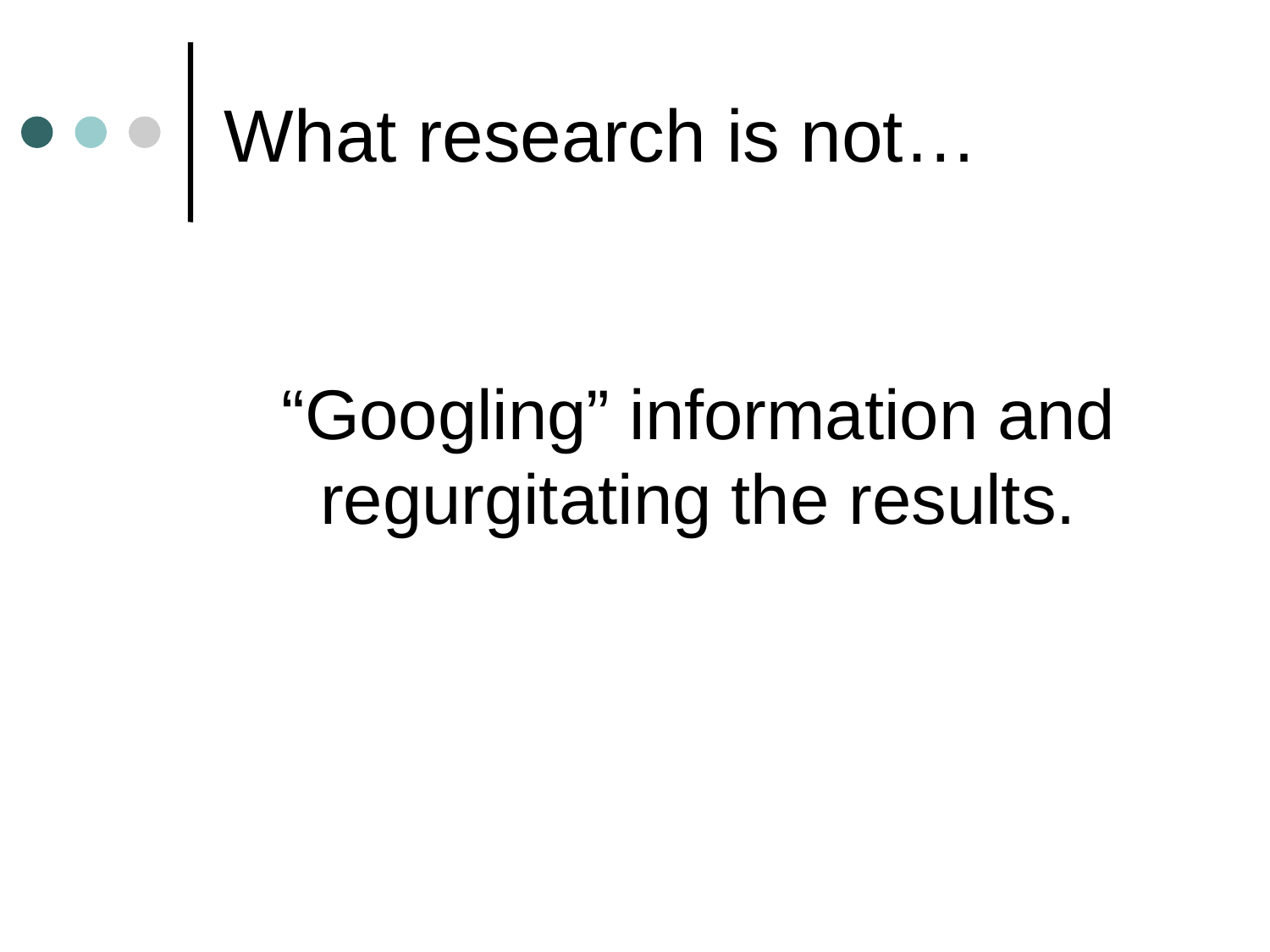

# What research is not…

“Googling” information and regurgitating the results.